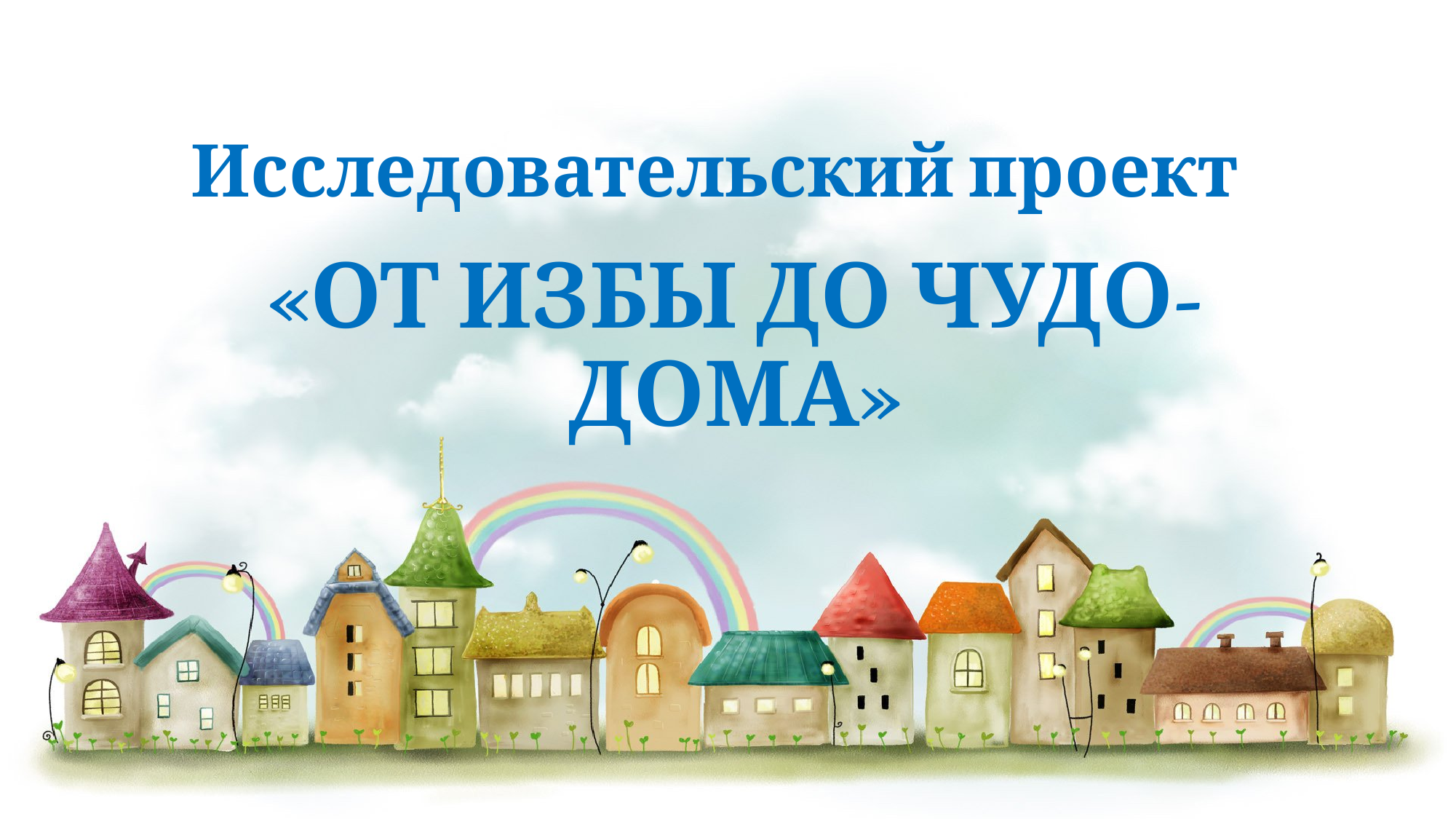

# Исследовательский проект
«ОТ ИЗБЫ ДО ЧУДО-ДОМА»